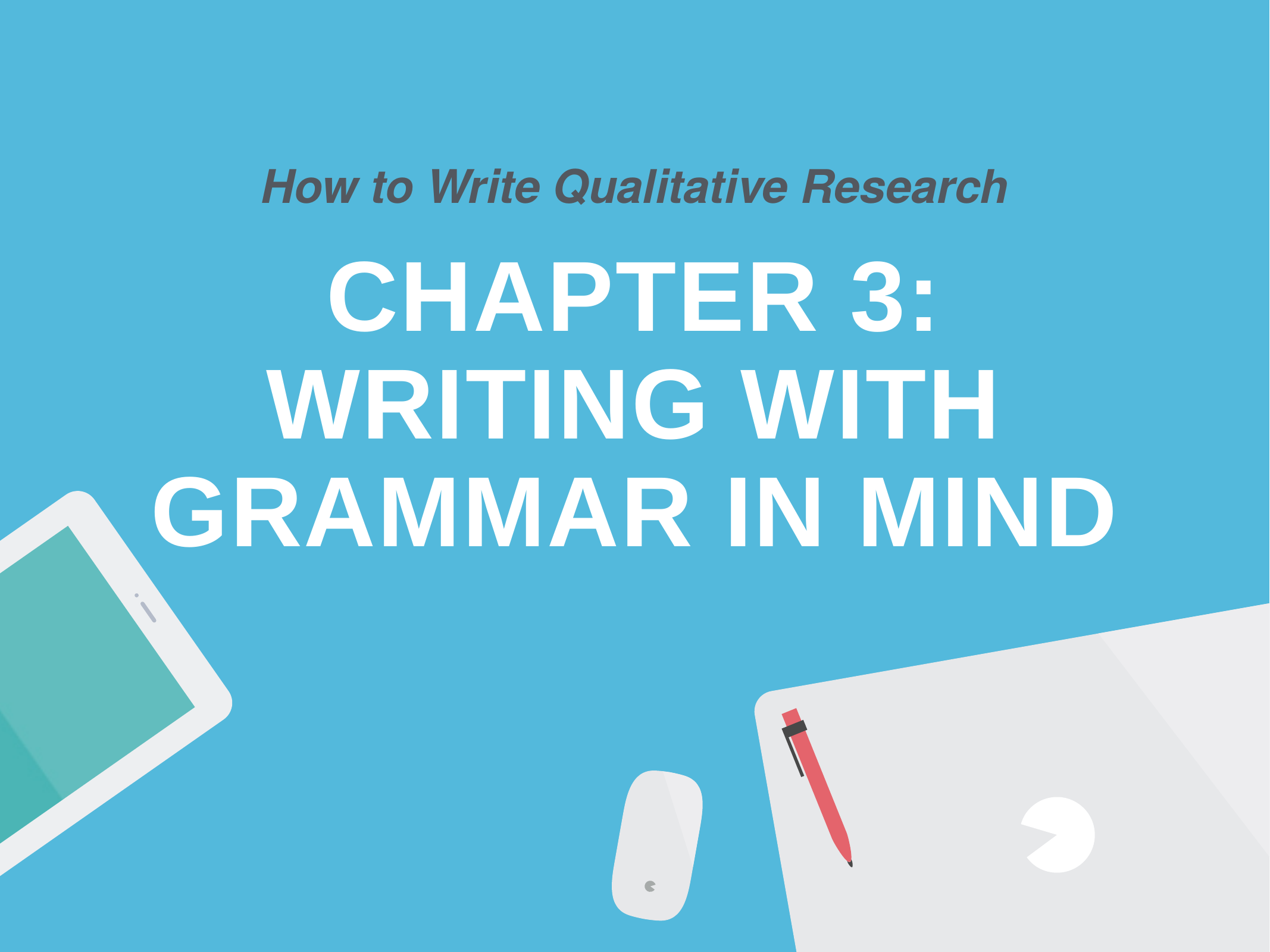

# Chapter 3: Writing with Grammar in Mind